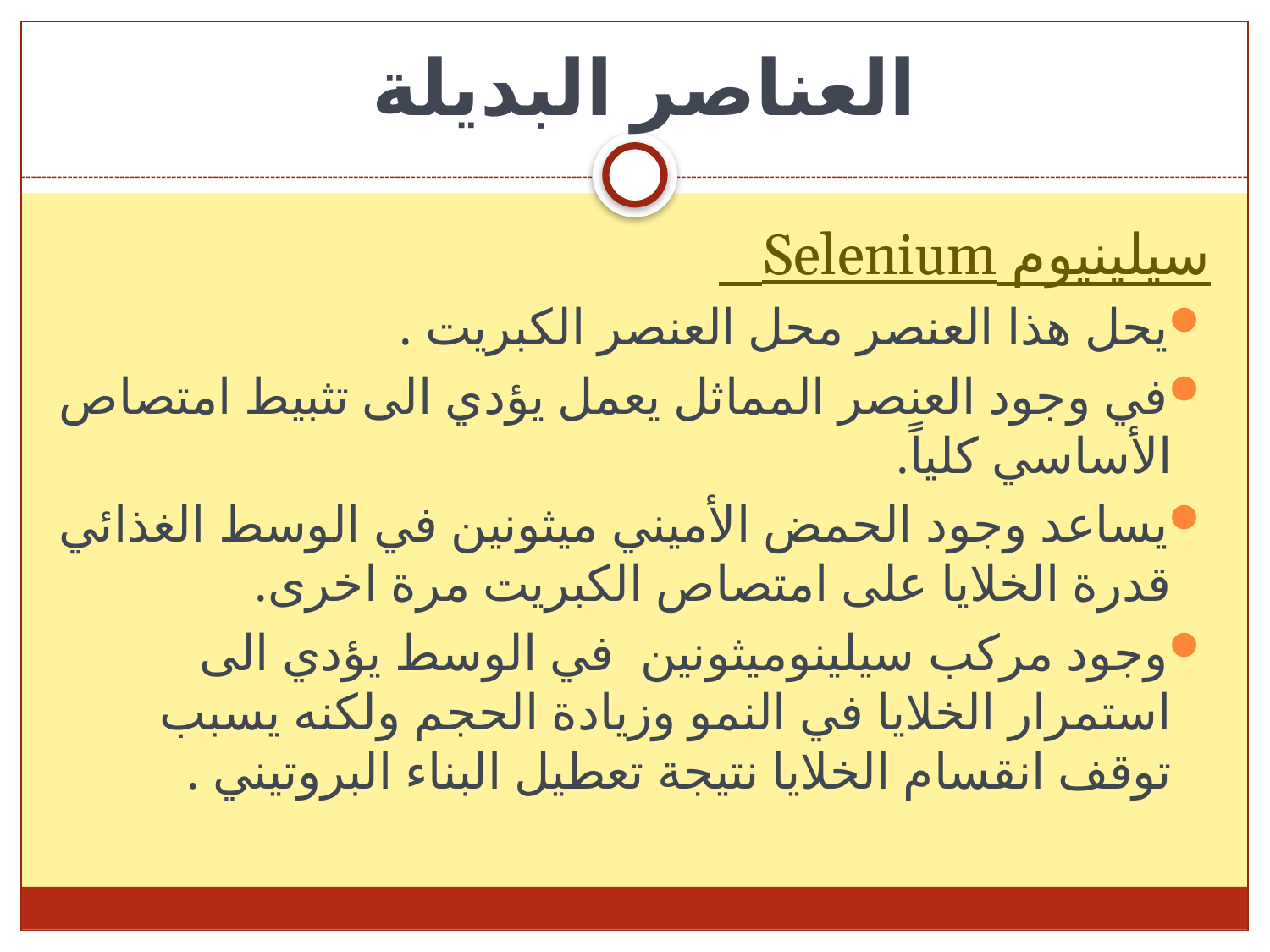

# العناصر البديلة
سيلينيوم Selenium
يحل هذا العنصر محل العنصر الكبريت .
في وجود العنصر المماثل يعمل يؤدي الى تثبيط امتصاص الأساسي كلياً.
يساعد وجود الحمض الأميني ميثونين في الوسط الغذائي قدرة الخلايا على امتصاص الكبريت مرة اخرى.
وجود مركب سيلينوميثونين  في الوسط يؤدي الى استمرار الخلايا في النمو وزيادة الحجم ولكنه يسبب توقف انقسام الخلايا نتيجة تعطيل البناء البروتيني .